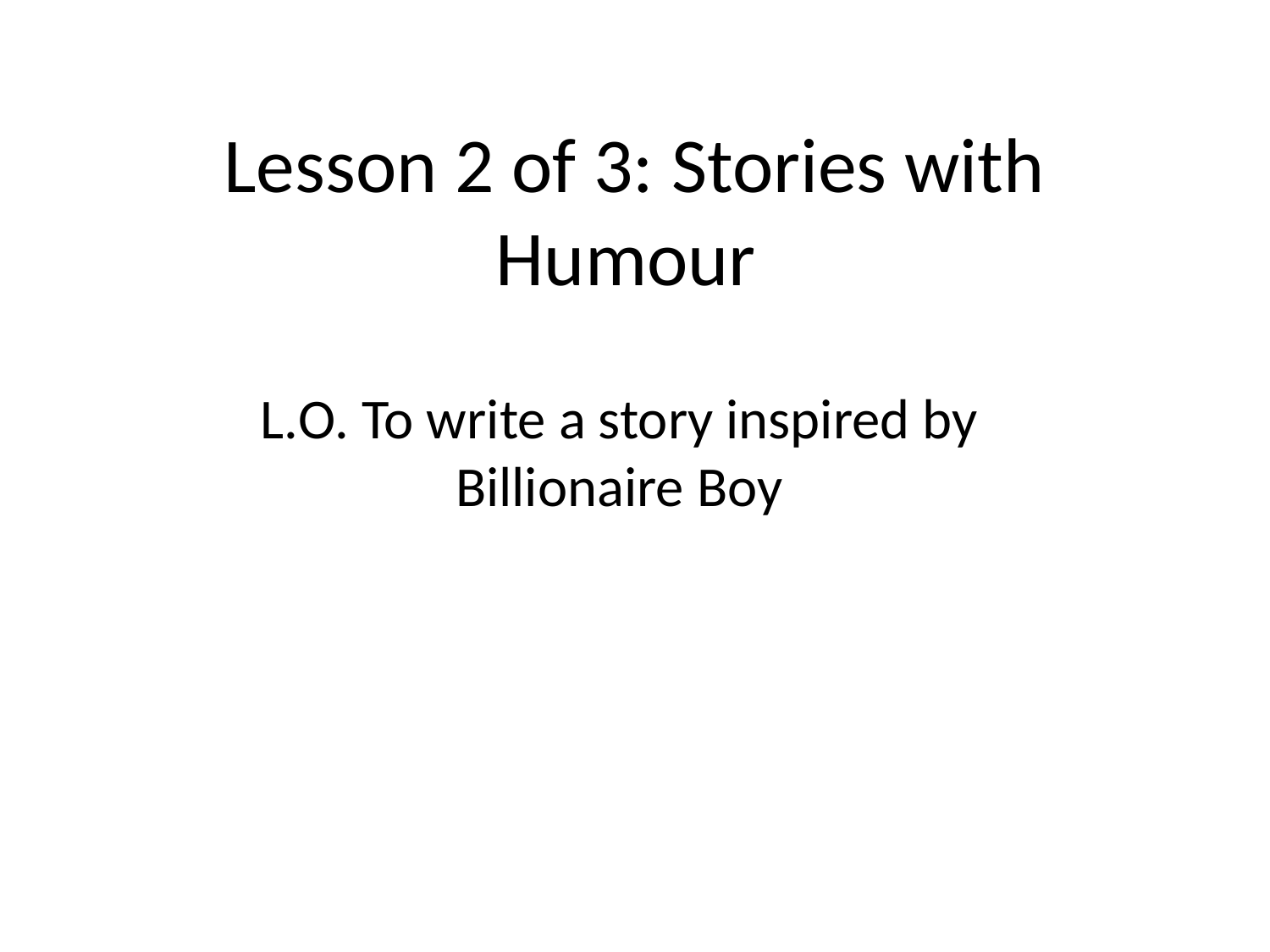

# Lesson 2 of 3: Stories with Humour
L.O. To write a story inspired by Billionaire Boy